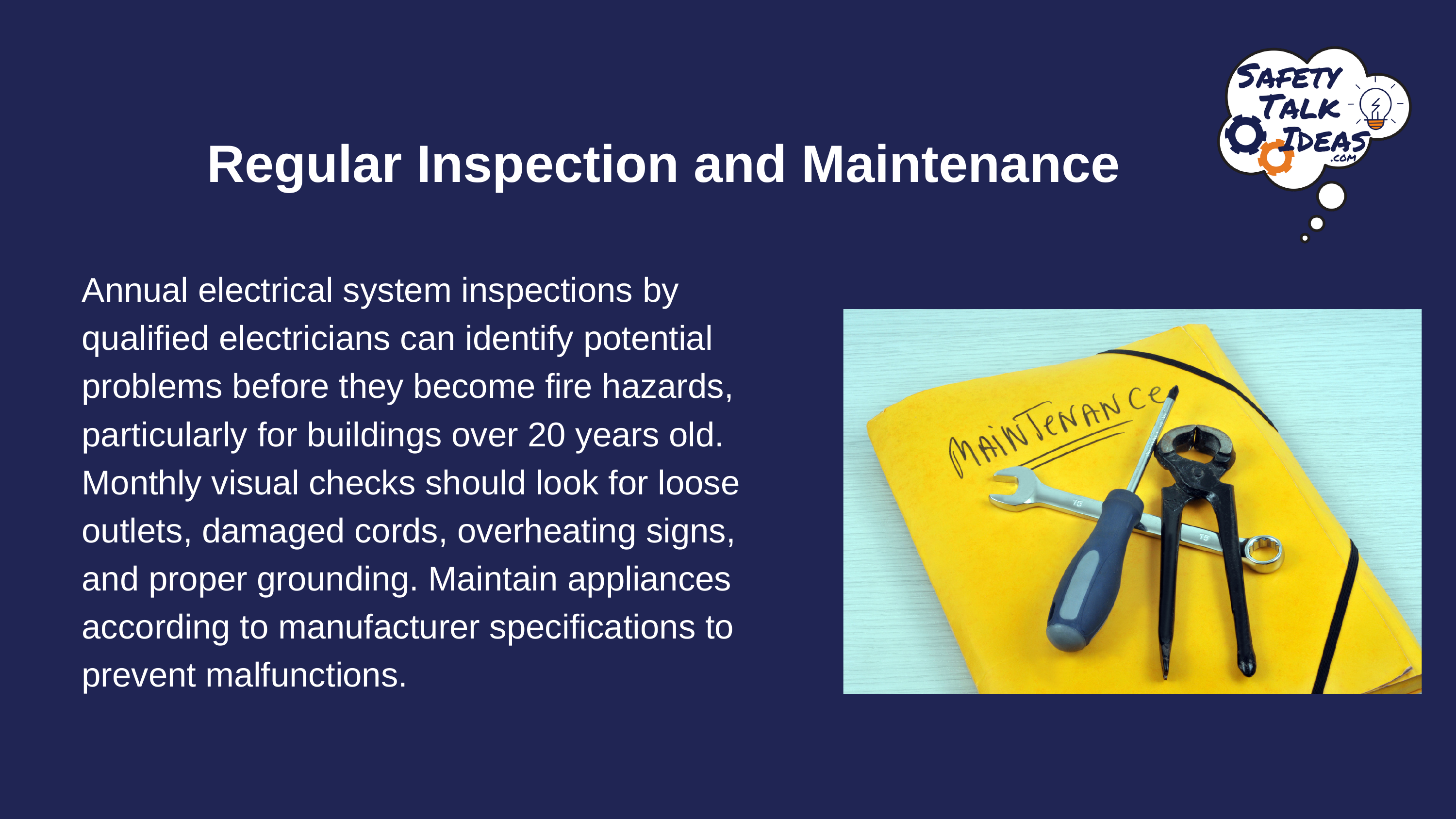

Regular Inspection and Maintenance
Annual electrical system inspections by qualified electricians can identify potential problems before they become fire hazards, particularly for buildings over 20 years old. Monthly visual checks should look for loose outlets, damaged cords, overheating signs, and proper grounding. Maintain appliances according to manufacturer specifications to prevent malfunctions.